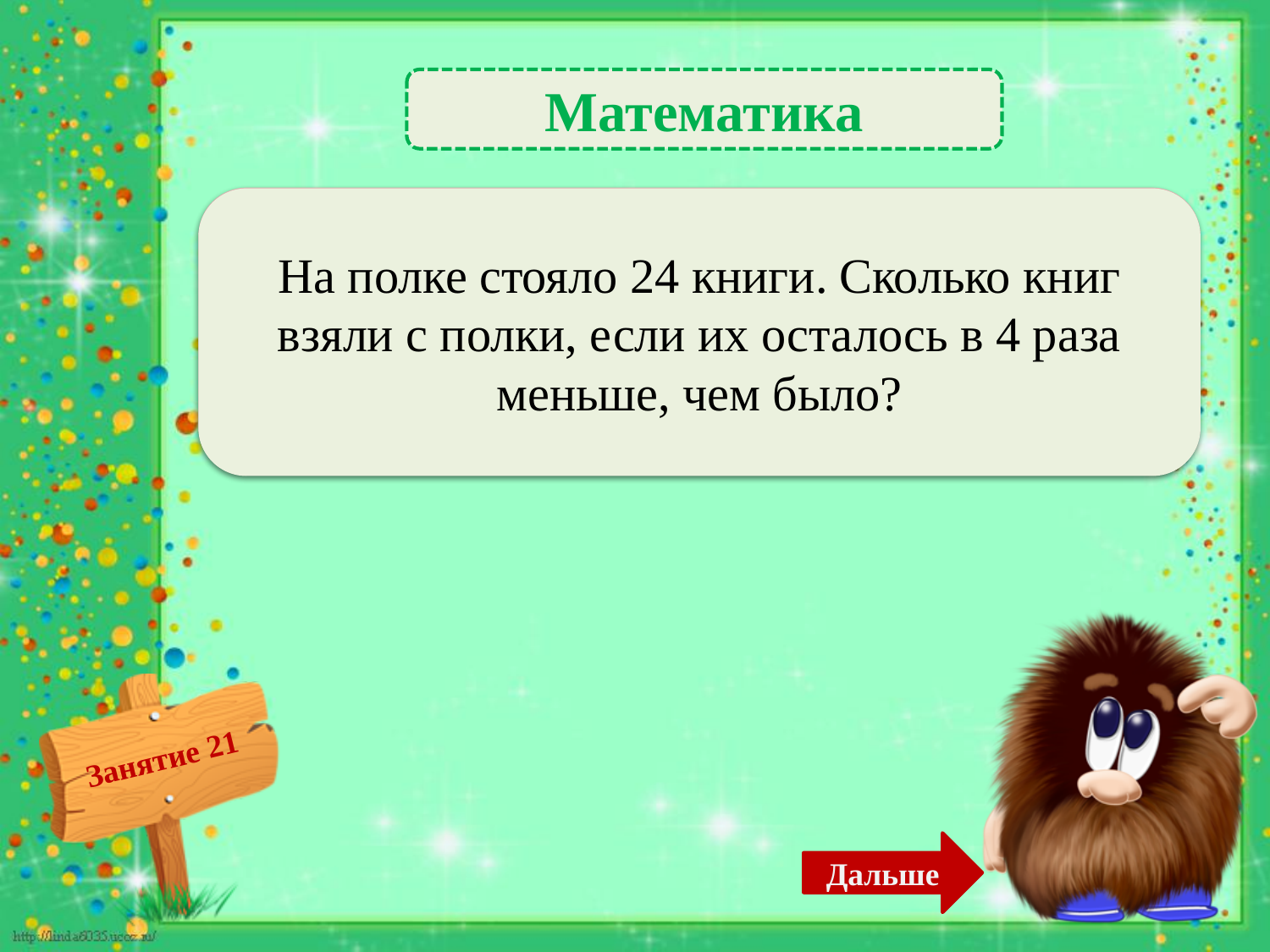

Математика
 18 книг – 2б.
На полке стояло 24 книги. Сколько книг взяли с полки, если их осталось в 4 раза меньше, чем было?

Дальше